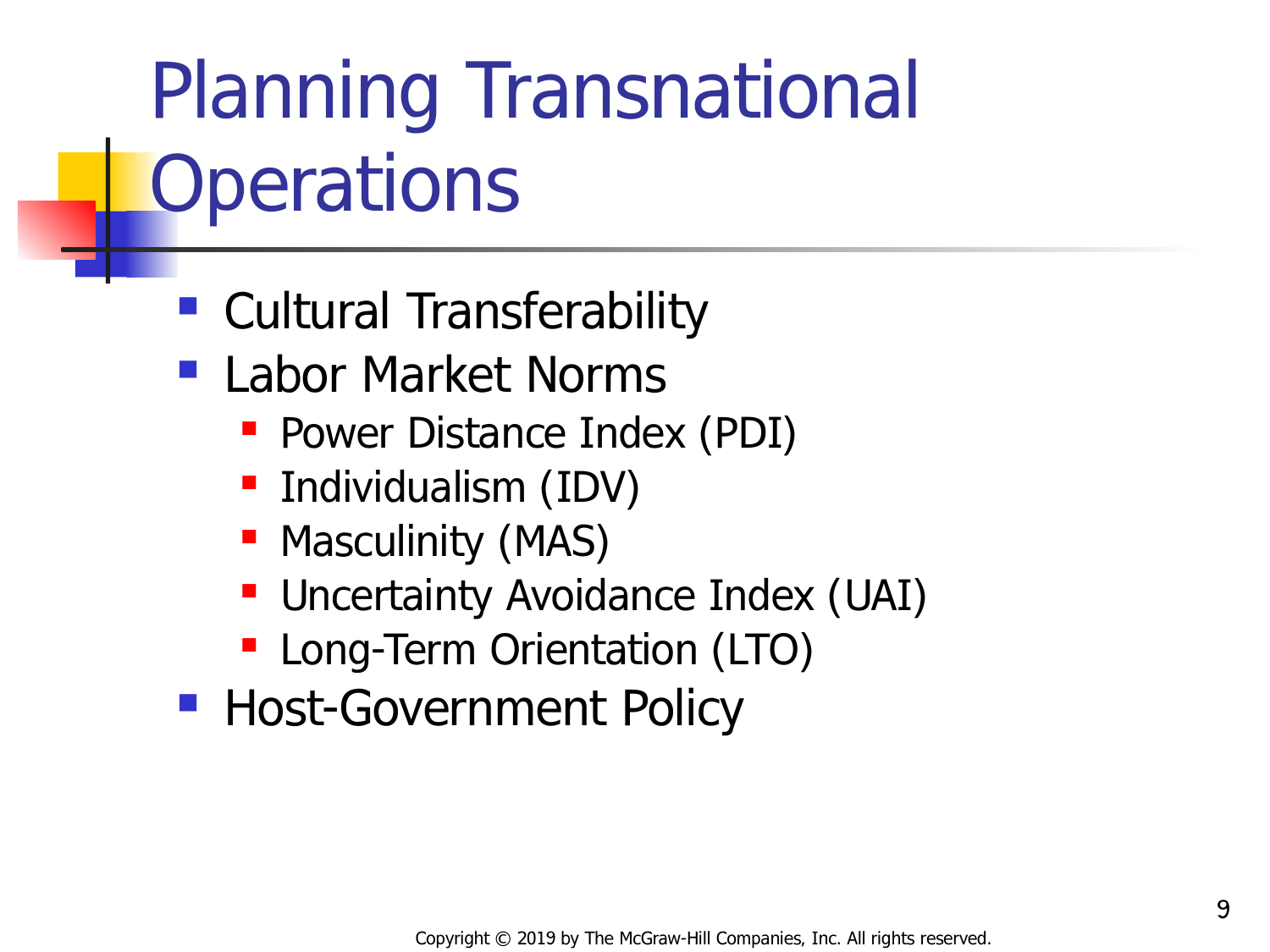

# Planning Transnational Operations
Cultural Transferability
Labor Market Norms
Power Distance Index (PDI)
Individualism (IDV)
Masculinity (MAS)
Uncertainty Avoidance Index (UAI)
Long-Term Orientation (LTO)
Host-Government Policy
9
Copyright © 2019 by The McGraw-Hill Companies, Inc. All rights reserved.